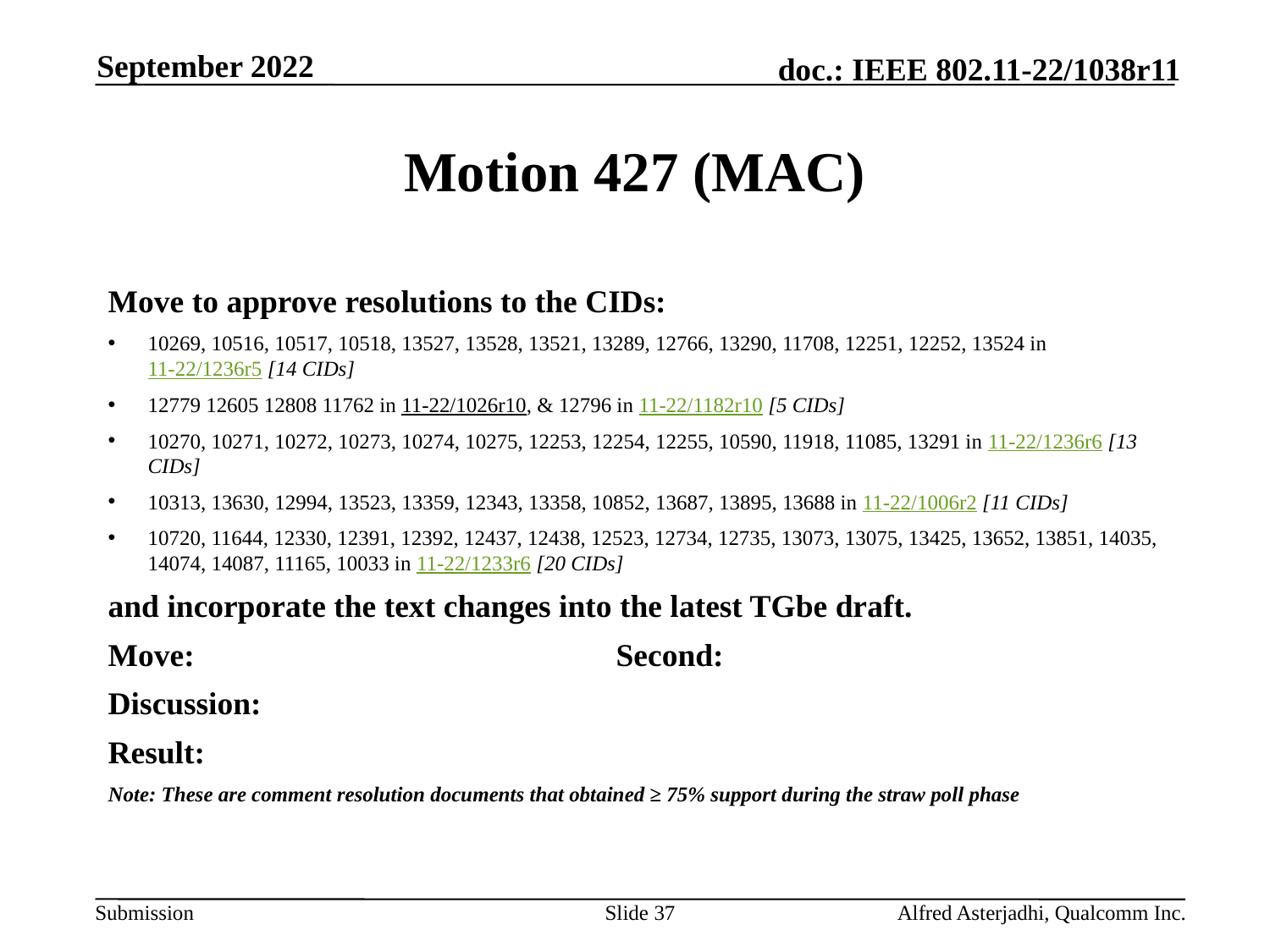

September 2022
# Motion 427 (MAC)
Move to approve resolutions to the CIDs:
10269, 10516, 10517, 10518, 13527, 13528, 13521, 13289, 12766, 13290, 11708, 12251, 12252, 13524 in 11-22/1236r5 [14 CIDs]
12779 12605 12808 11762 in 11-22/1026r10, & 12796 in 11-22/1182r10 [5 CIDs]
10270, 10271, 10272, 10273, 10274, 10275, 12253, 12254, 12255, 10590, 11918, 11085, 13291 in 11-22/1236r6 [13 CIDs]
10313, 13630, 12994, 13523, 13359, 12343, 13358, 10852, 13687, 13895, 13688 in 11-22/1006r2 [11 CIDs]
10720, 11644, 12330, 12391, 12392, 12437, 12438, 12523, 12734, 12735, 13073, 13075, 13425, 13652, 13851, 14035, 14074, 14087, 11165, 10033 in 11-22/1233r6 [20 CIDs]
and incorporate the text changes into the latest TGbe draft.
Move: 				Second:
Discussion:
Result:
Note: These are comment resolution documents that obtained ≥ 75% support during the straw poll phase

Slide 37
Alfred Asterjadhi, Qualcomm Inc.